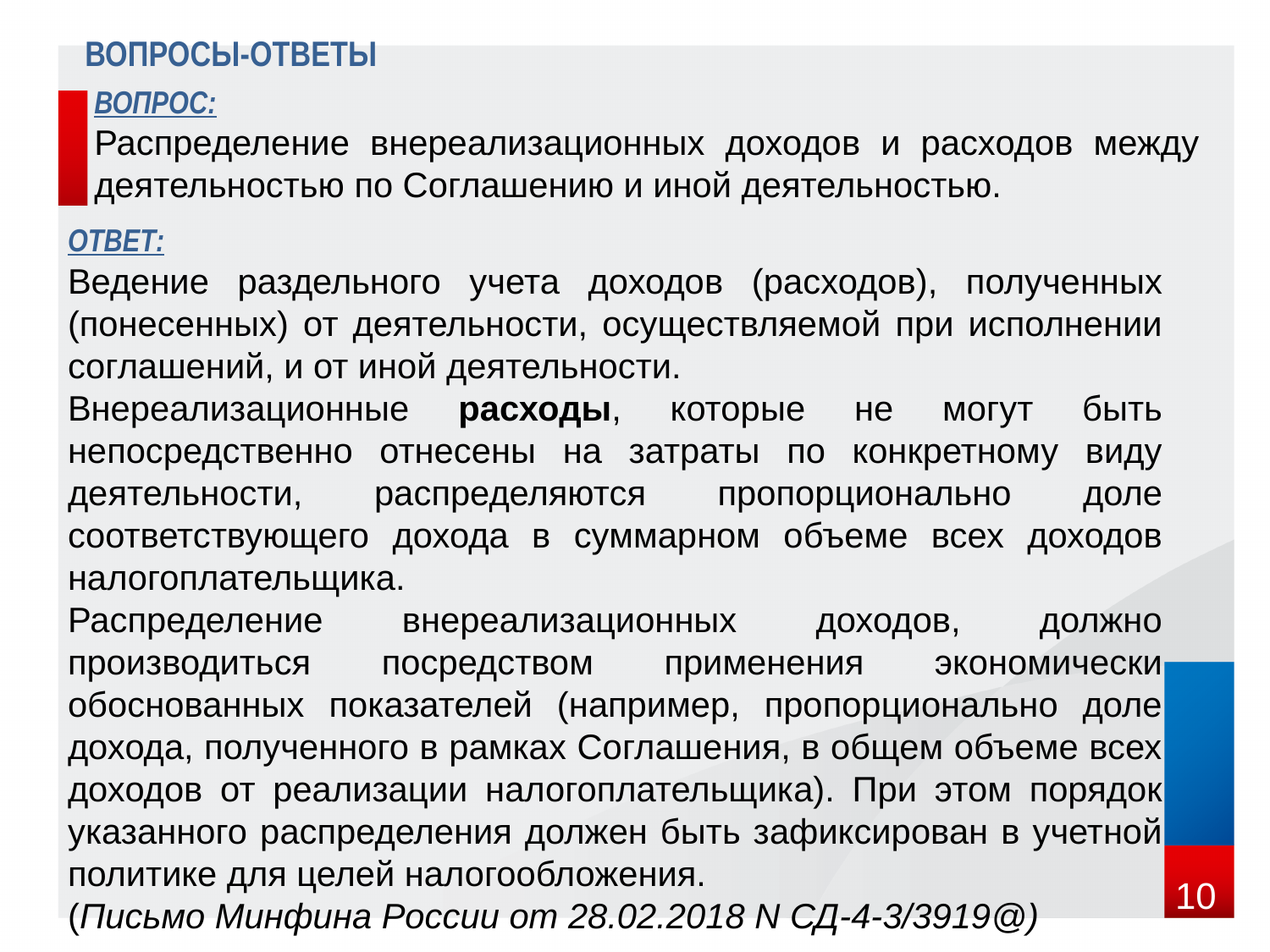

# ВОПРОСЫ-ОТВЕТЫ
ВОПРОС:
Распределение внереализационных доходов и расходов между деятельностью по Соглашению и иной деятельностью.
ответ:
Ведение раздельного учета доходов (расходов), полученных (понесенных) от деятельности, осуществляемой при исполнении соглашений, и от иной деятельности.
Внереализационные расходы, которые не могут быть непосредственно отнесены на затраты по конкретному виду деятельности, распределяются пропорционально доле соответствующего дохода в суммарном объеме всех доходов налогоплательщика.
Распределение внереализационных доходов, должно производиться посредством применения экономически обоснованных показателей (например, пропорционально доле дохода, полученного в рамках Соглашения, в общем объеме всех доходов от реализации налогоплательщика). При этом порядок указанного распределения должен быть зафиксирован в учетной политике для целей налогообложения.
(Письмо Минфина России от 28.02.2018 N СД-4-3/3919@)

 10